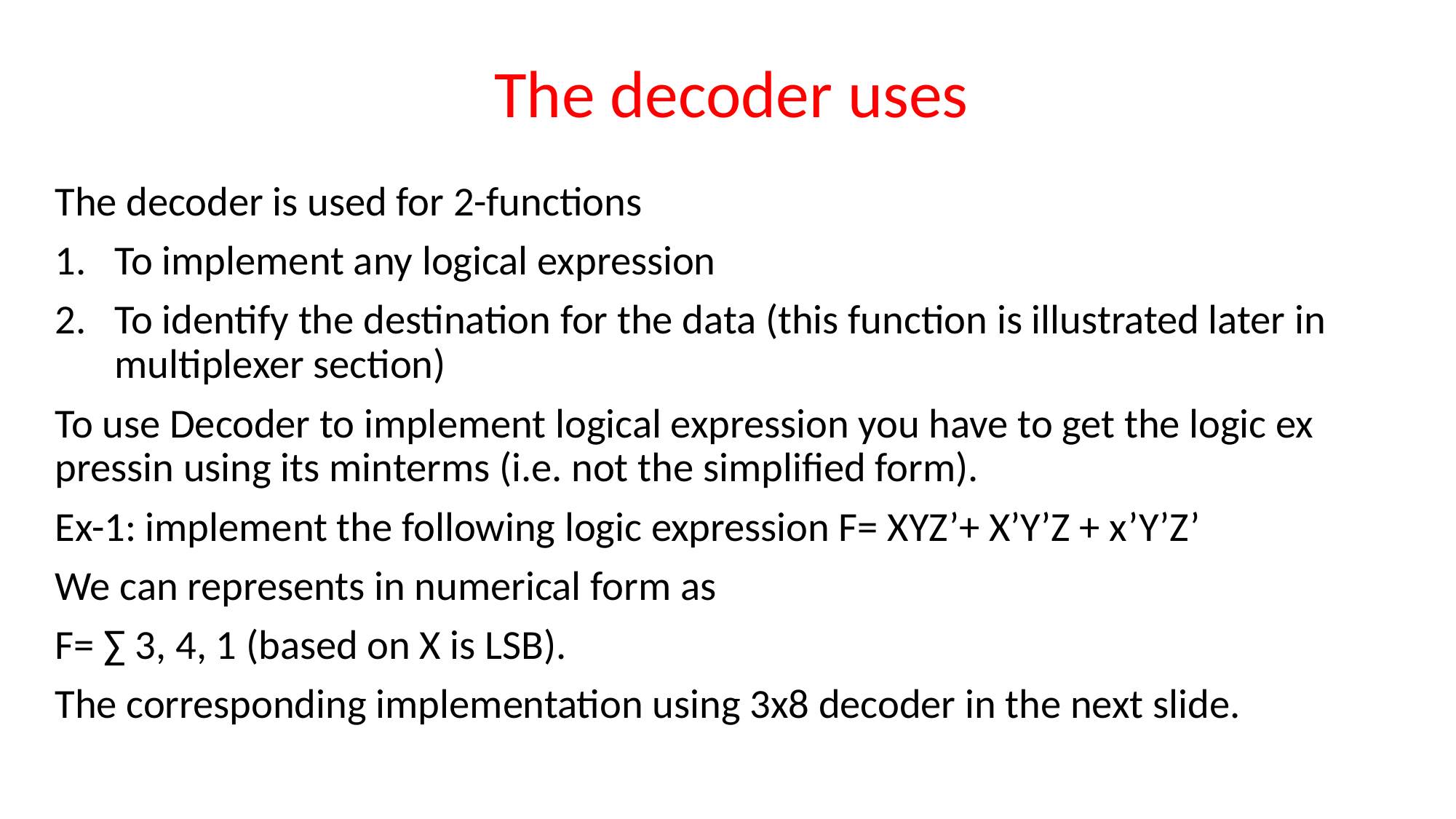

# The decoder uses
The decoder is used for 2-functions
To implement any logical expression
To identify the destination for the data (this function is illustrated later in multiplexer section)
To use Decoder to implement logical expression you have to get the logic ex pressin using its minterms (i.e. not the simplified form).
Ex-1: implement the following logic expression F= XYZ’+ X’Y’Z + x’Y’Z’
We can represents in numerical form as
F= ∑ 3, 4, 1 (based on X is LSB).
The corresponding implementation using 3x8 decoder in the next slide.